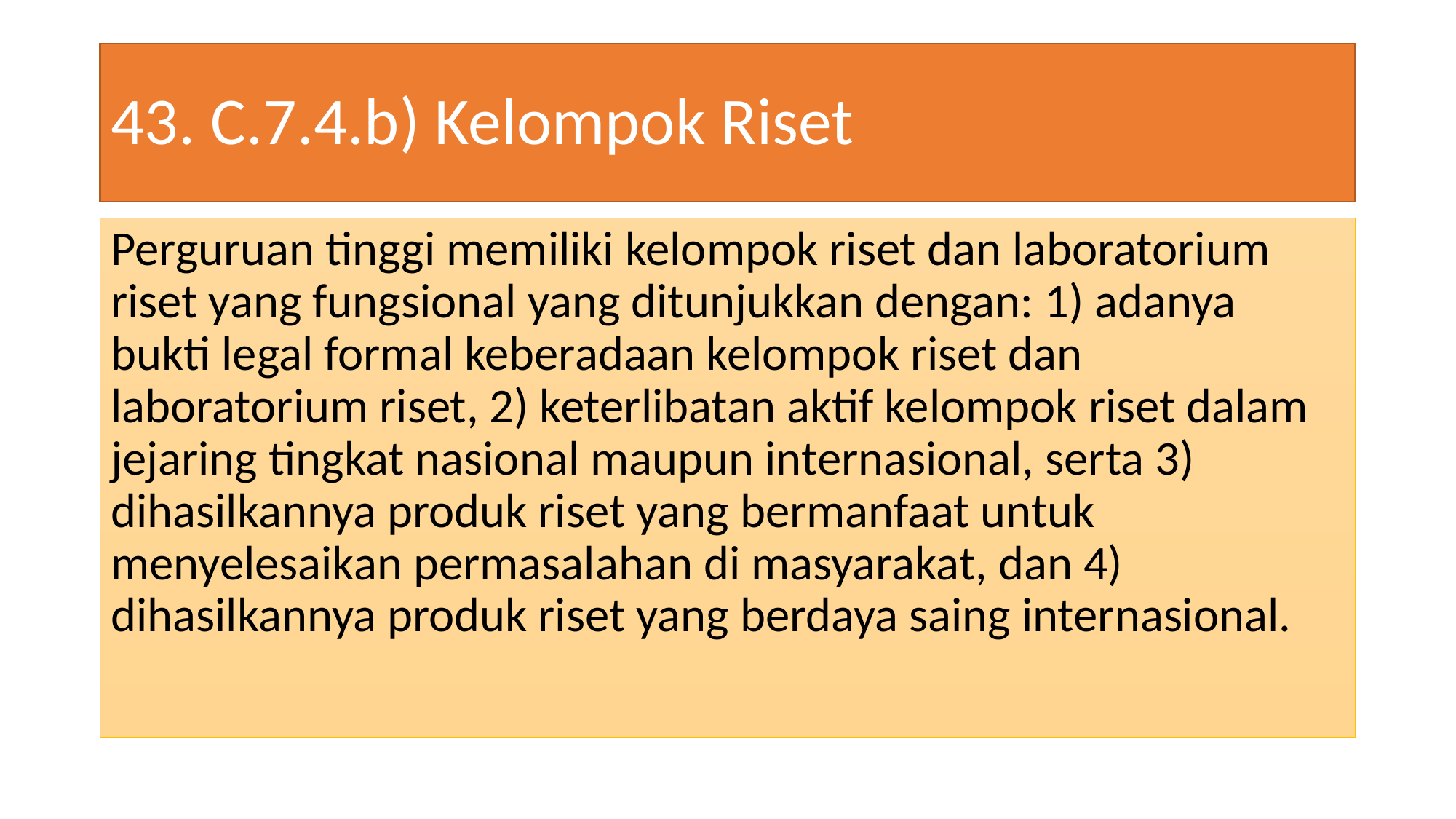

# 43. C.7.4.b) Kelompok Riset
Perguruan tinggi memiliki kelompok riset dan laboratorium riset yang fungsional yang ditunjukkan dengan: 1) adanya bukti legal formal keberadaan kelompok riset dan laboratorium riset, 2) keterlibatan aktif kelompok riset dalam jejaring tingkat nasional maupun internasional, serta 3) dihasilkannya produk riset yang bermanfaat untuk menyelesaikan permasalahan di masyarakat, dan 4) dihasilkannya produk riset yang berdaya saing internasional.